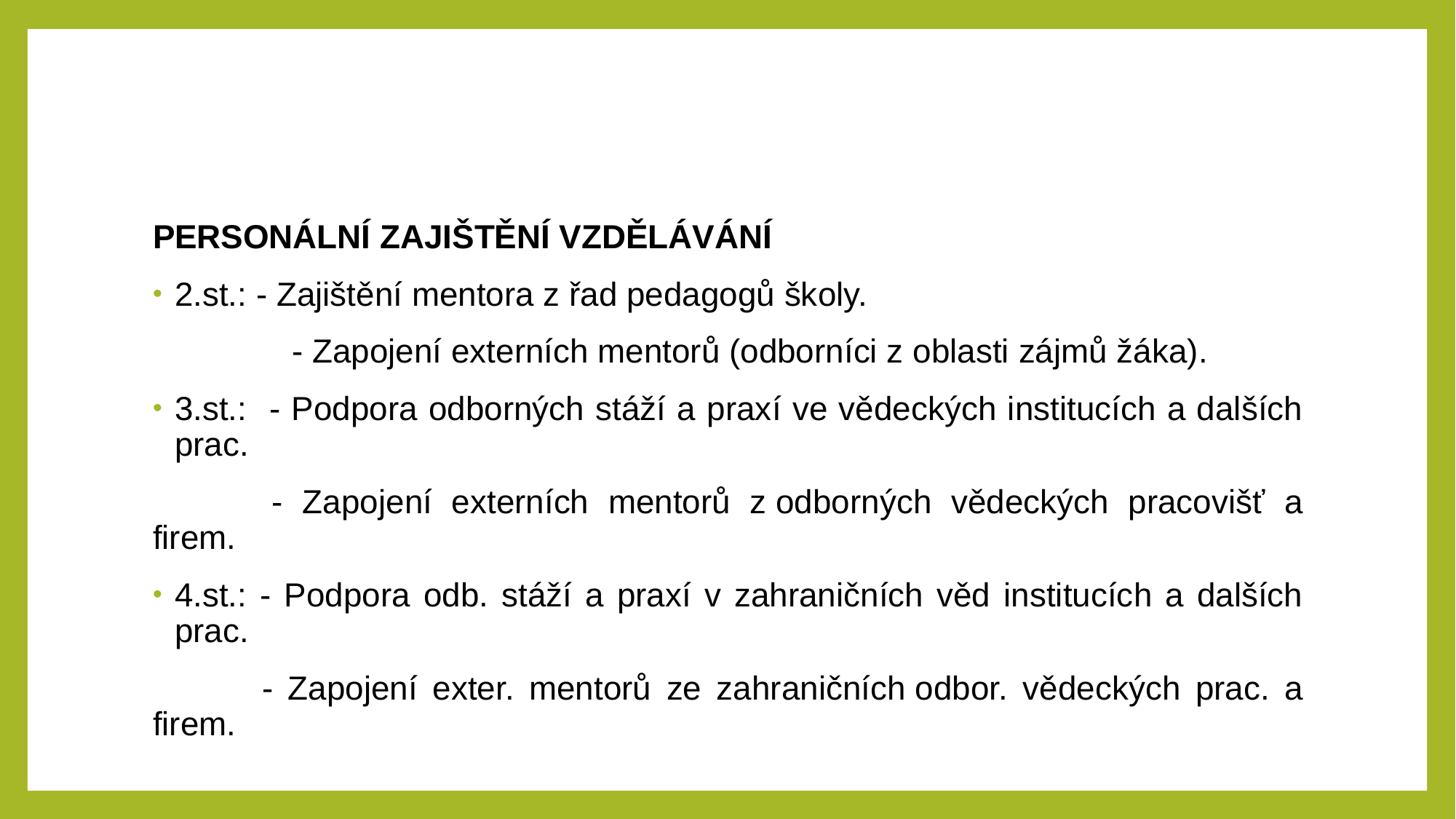

#

PERSONÁLNÍ ZAJIŠTĚNÍ VZDĚLÁVÁNÍ
2.st.: - Zajištění mentora z řad pedagogů školy.
               - Zapojení externích mentorů (odborníci z oblasti zájmů žáka).
3.st.:  - Podpora odborných stáží a praxí ve vědeckých institucích a dalších prac.
 	- Zapojení externích mentorů z odborných vědeckých pracovišť a firem.
4.st.: - Podpora odb. stáží a praxí v zahraničních věd institucích a dalších prac.
	- Zapojení exter. mentorů ze zahraničních odbor. vědeckých prac. a firem.